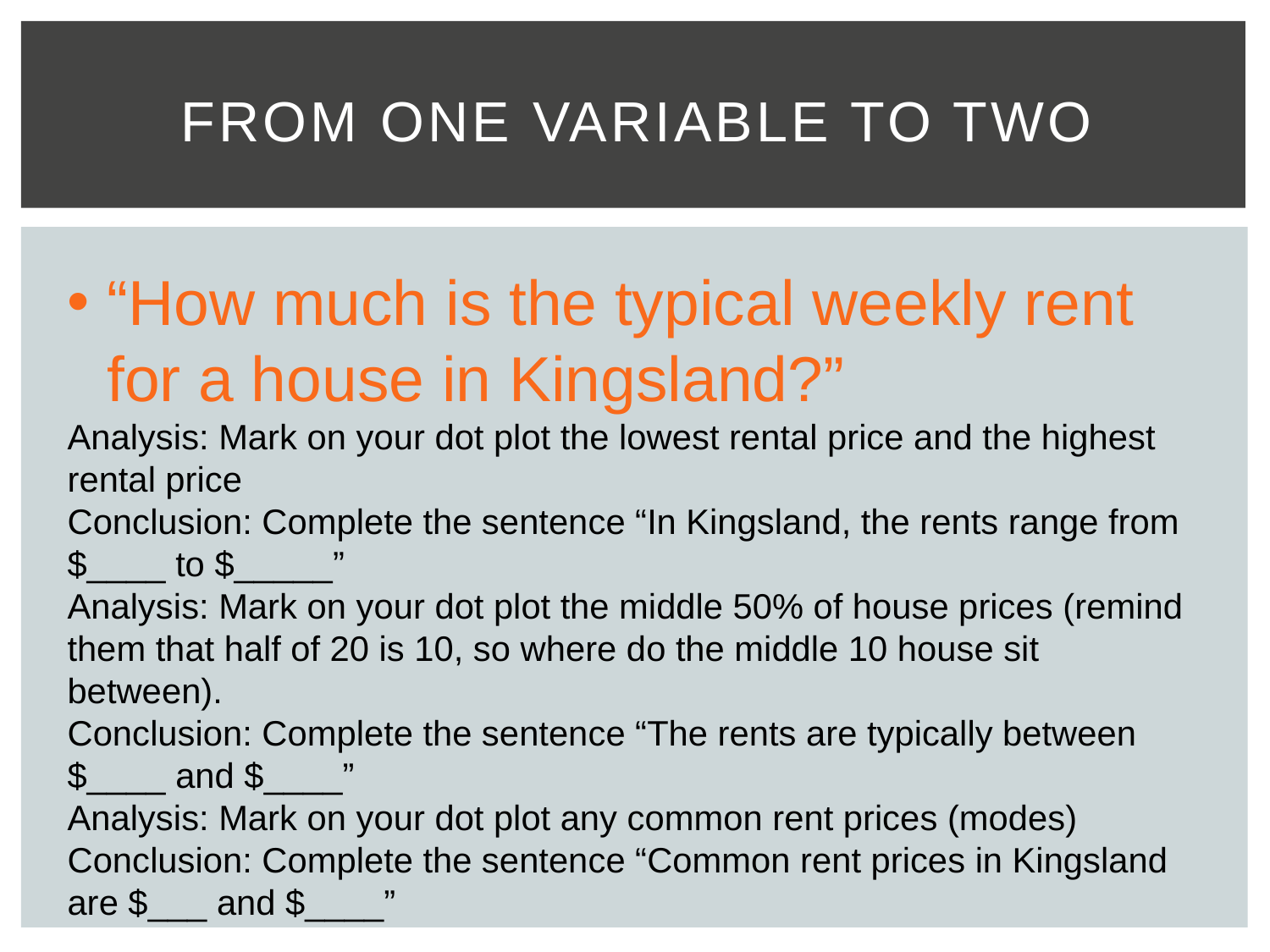

# FROM ONE variable to two
“How much is the typical weekly rent for a house in Kingsland?”
Analysis: Mark on your dot plot the lowest rental price and the highest rental price
Conclusion: Complete the sentence “In Kingsland, the rents range from $____ to $_____”
Analysis: Mark on your dot plot the middle 50% of house prices (remind them that half of 20 is 10, so where do the middle 10 house sit between).
Conclusion: Complete the sentence “The rents are typically between $____ and $____”
Analysis: Mark on your dot plot any common rent prices (modes)
Conclusion: Complete the sentence “Common rent prices in Kingsland are $___ and $____”